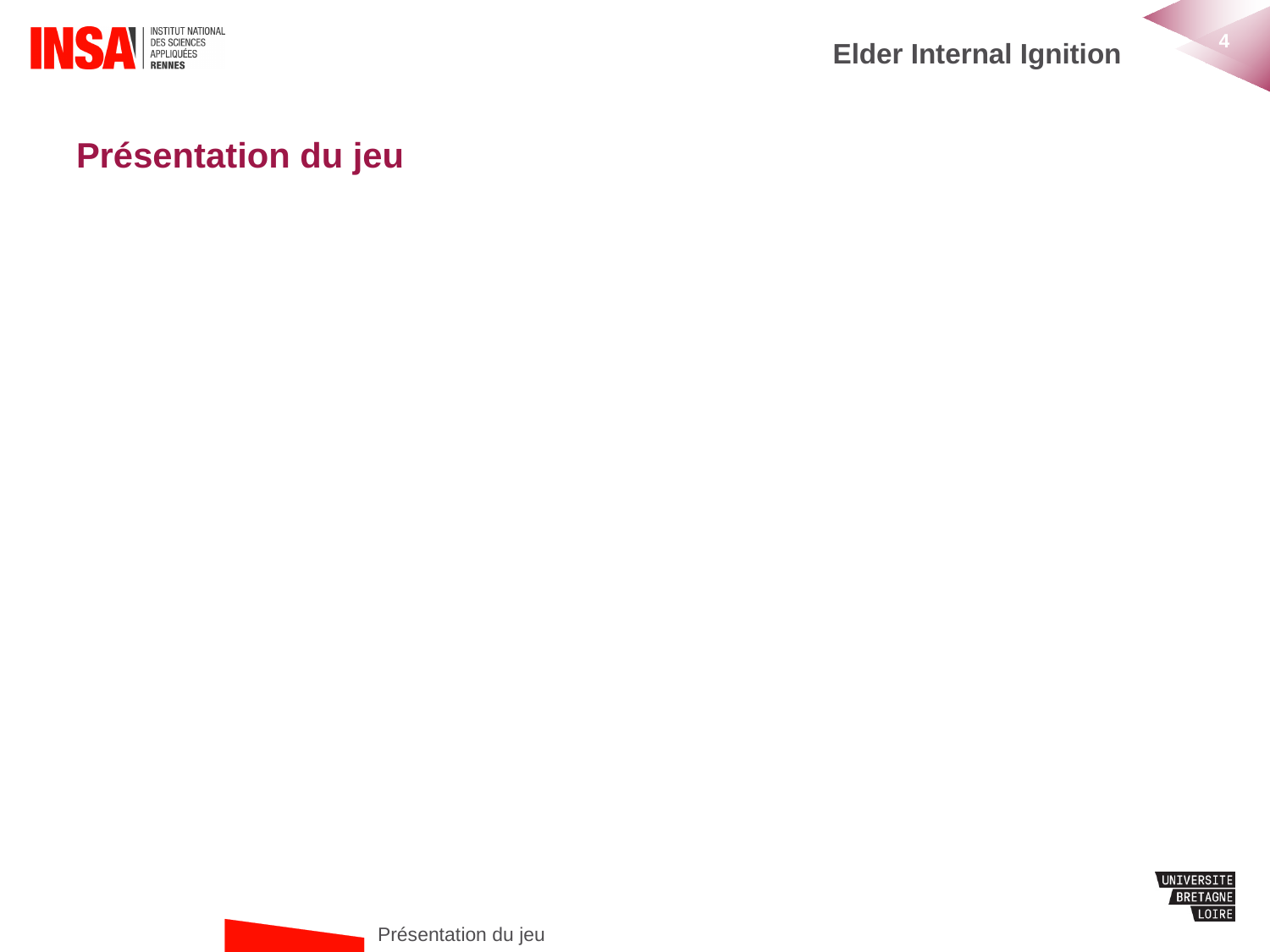

# Elder Internal Ignition
Présentation du jeu
Présentation du jeu